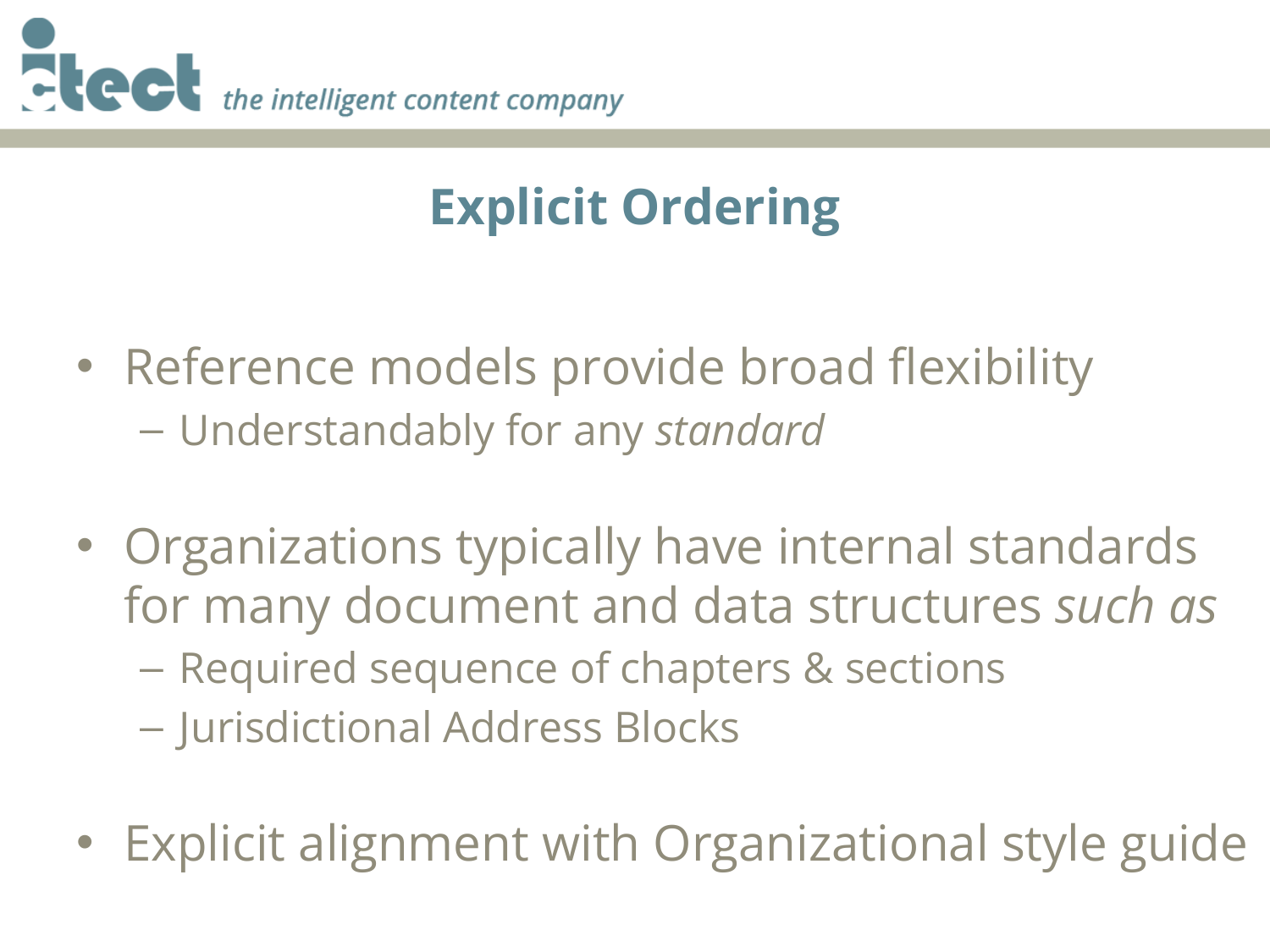

# Explicit Ordering
Reference models provide broad flexibility
Understandably for any standard
Organizations typically have internal standards for many document and data structures such as
Required sequence of chapters & sections
Jurisdictional Address Blocks
Explicit alignment with Organizational style guide